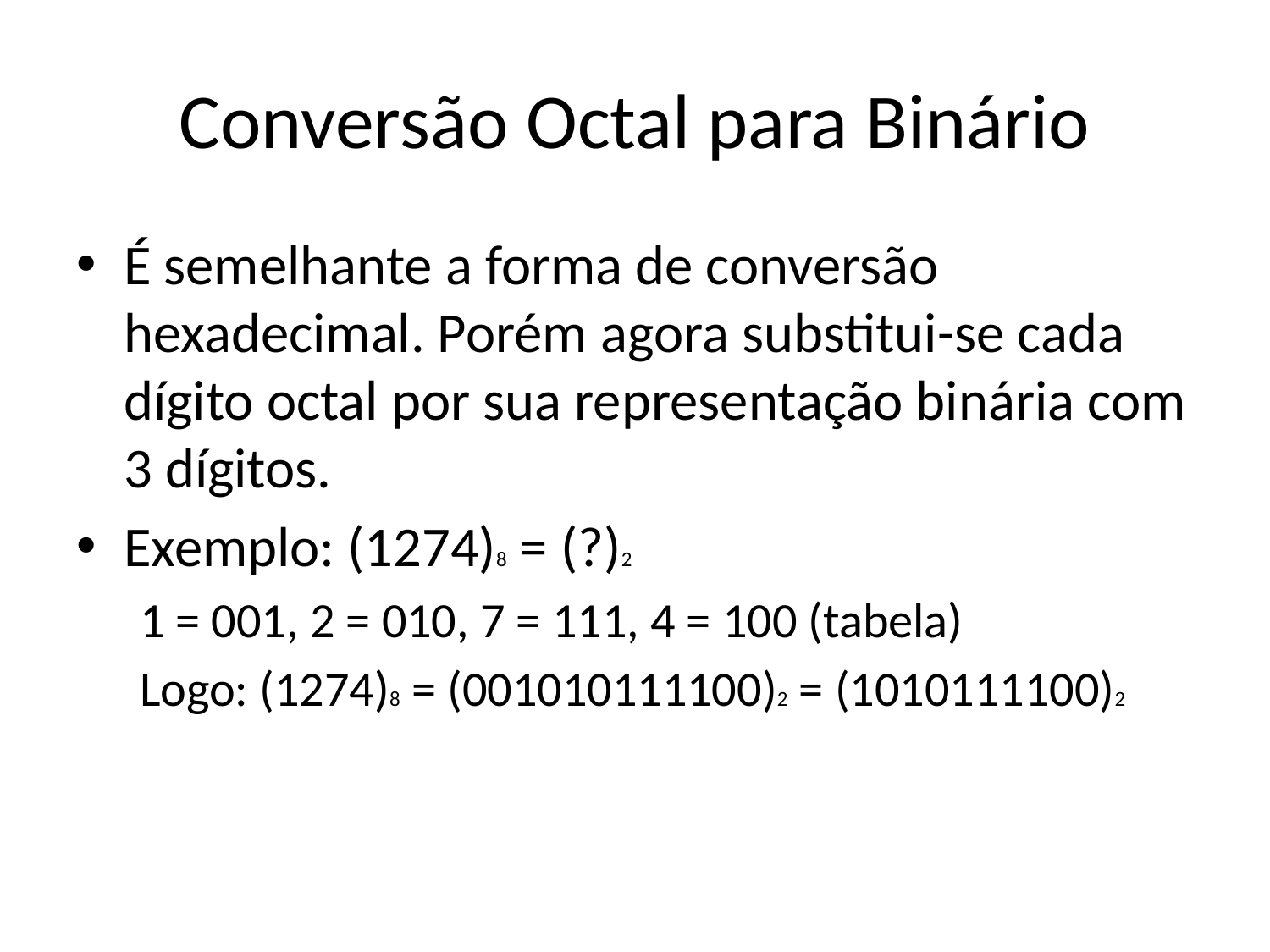

# Conversão Octal para Binário
É semelhante a forma de conversão hexadecimal. Porém agora substitui-se cada dígito octal por sua representação binária com 3 dígitos.
Exemplo: (1274)8 = (?)2
1 = 001, 2 = 010, 7 = 111, 4 = 100 (tabela)
Logo: (1274)8 = (001010111100)2 = (1010111100)2